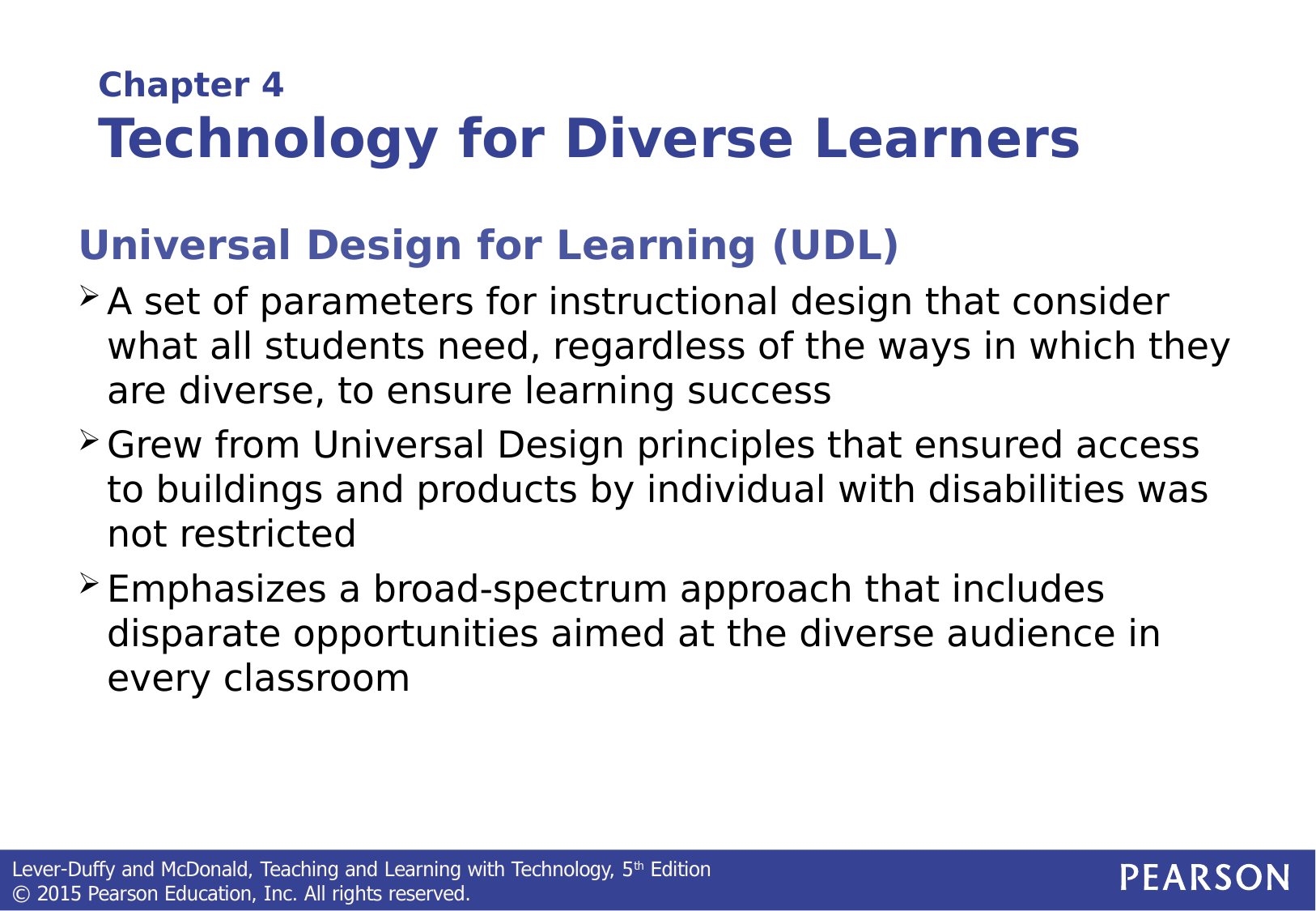

Chapter 4
Technology for Diverse Learners
Universal Design for Learning (UDL)
A set of parameters for instructional design that consider what all students need, regardless of the ways in which they are diverse, to ensure learning success
Grew from Universal Design principles that ensured access to buildings and products by individual with disabilities was not restricted
Emphasizes a broad-spectrum approach that includes disparate opportunities aimed at the diverse audience in every classroom